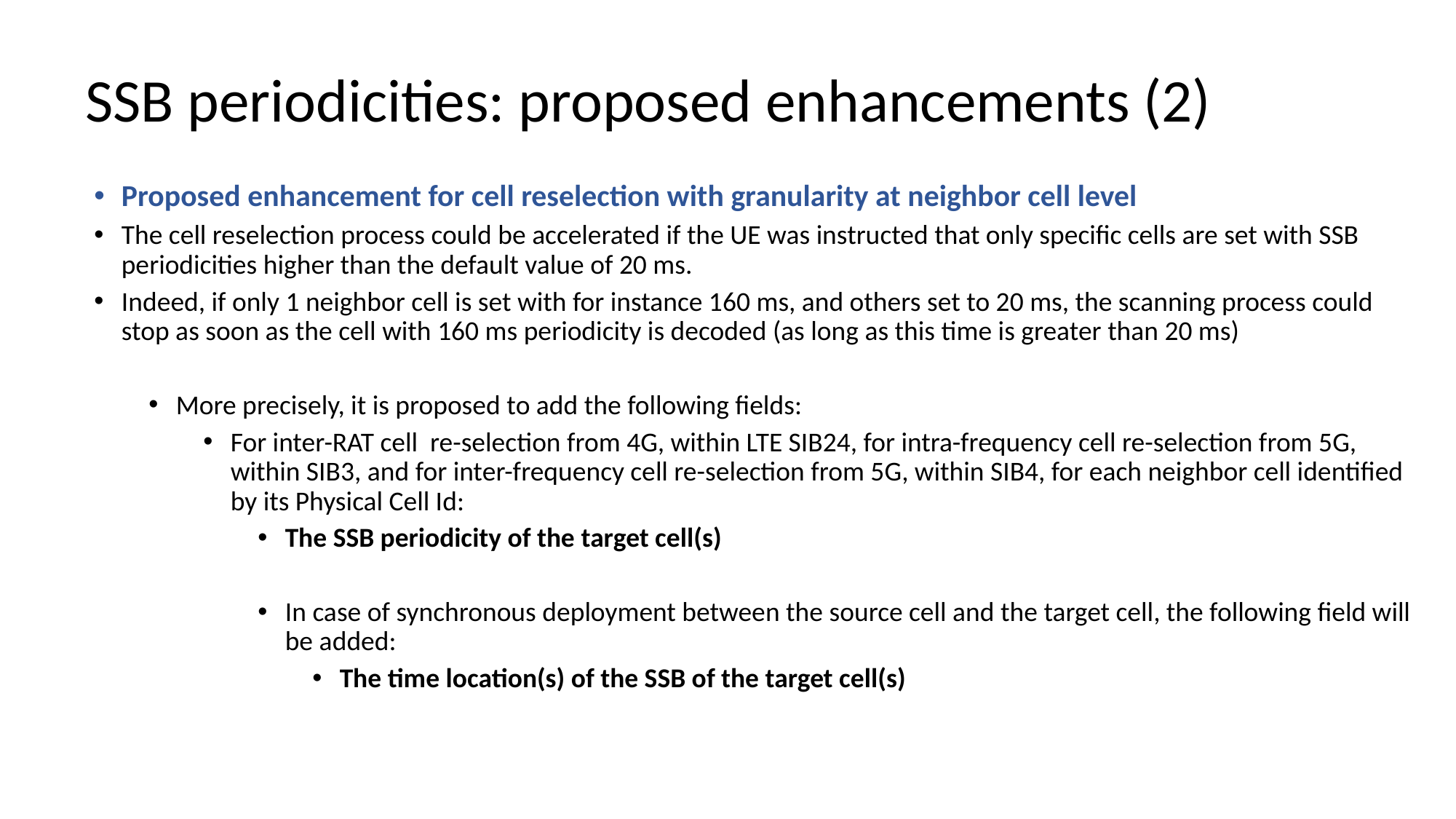

# SSB periodicities: proposed enhancements (2)
Proposed enhancement for cell reselection with granularity at neighbor cell level
The cell reselection process could be accelerated if the UE was instructed that only specific cells are set with SSB periodicities higher than the default value of 20 ms.
Indeed, if only 1 neighbor cell is set with for instance 160 ms, and others set to 20 ms, the scanning process could stop as soon as the cell with 160 ms periodicity is decoded (as long as this time is greater than 20 ms)

More precisely, it is proposed to add the following fields:
For inter-RAT cell  re-selection from 4G, within LTE SIB24, for intra-frequency cell re-selection from 5G, within SIB3, and for inter-frequency cell re-selection from 5G, within SIB4, for each neighbor cell identified by its Physical Cell Id:
The SSB periodicity of the target cell(s)

In case of synchronous deployment between the source cell and the target cell, the following field will be added:
The time location(s) of the SSB of the target cell(s)